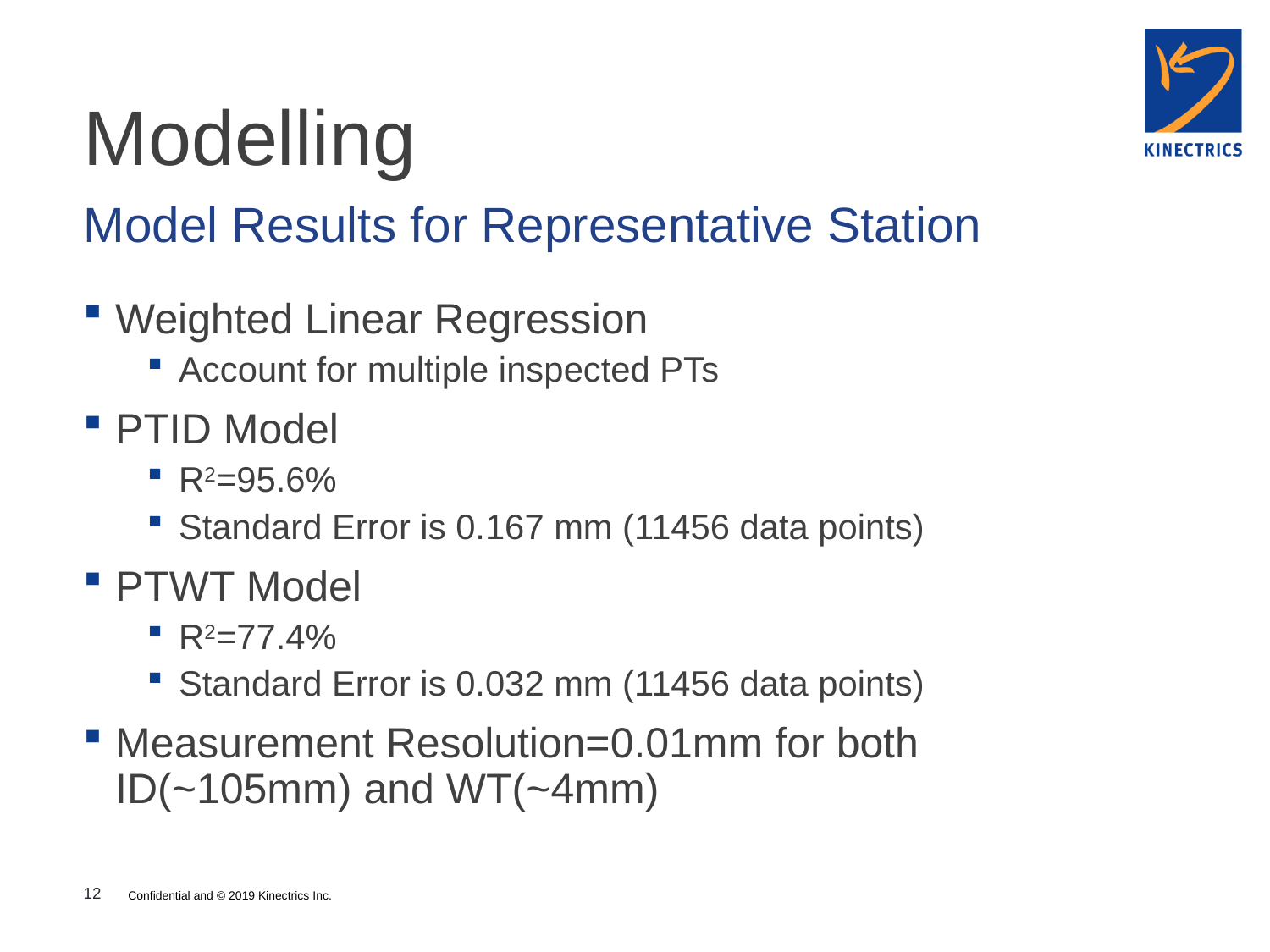

# Modelling
Model Results for Representative Station
Weighted Linear Regression
Account for multiple inspected PTs
PTID Model
R2=95.6%
Standard Error is 0.167 mm (11456 data points)
PTWT Model
R2=77.4%
Standard Error is 0.032 mm (11456 data points)
Measurement Resolution=0.01mm for both ID(~105mm) and WT(~4mm)